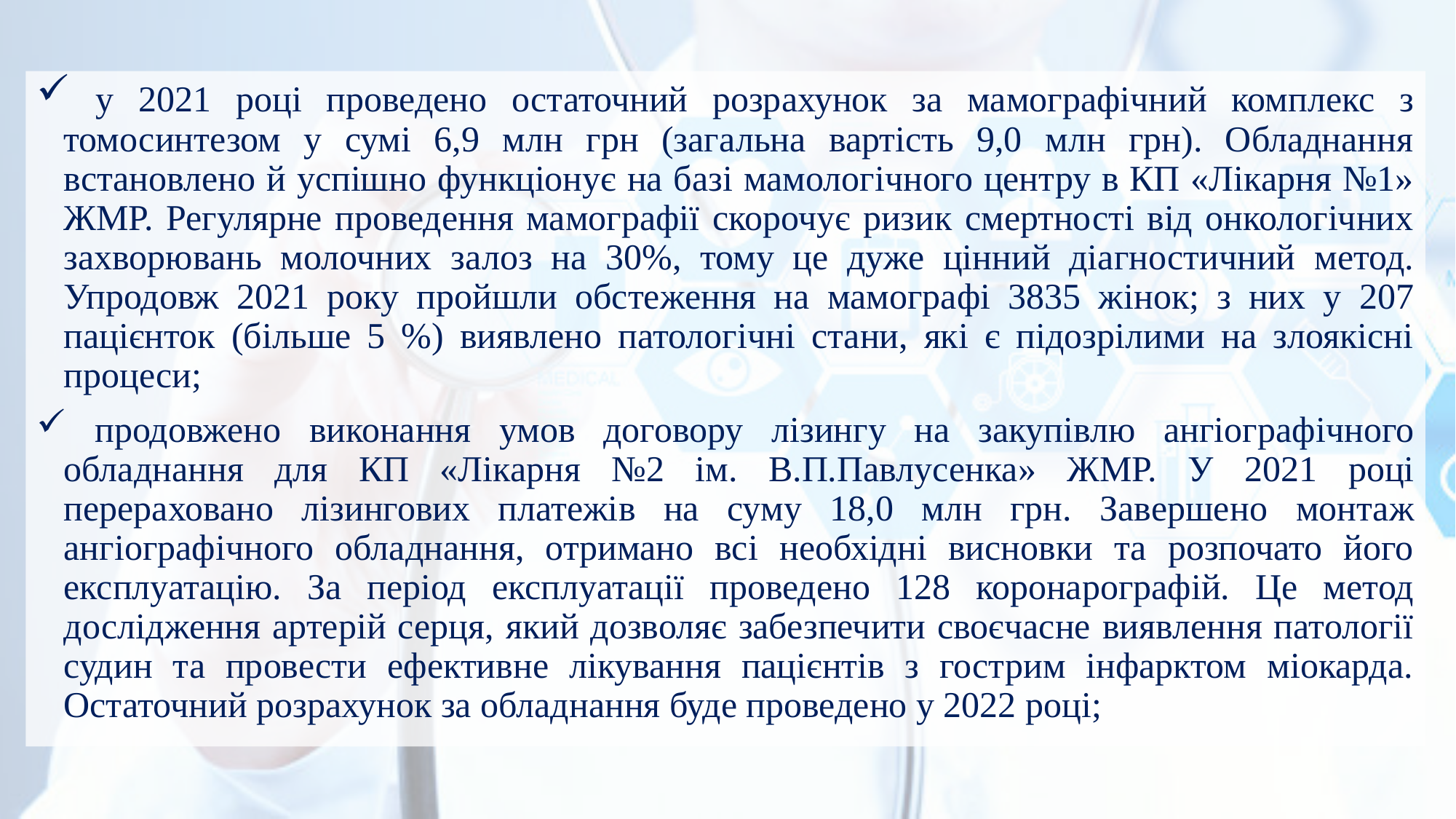

у 2021 році проведено остаточний розрахунок за мамографічний комплекс з томосинтезом у сумі 6,9 млн грн (загальна вартість 9,0 млн грн). Обладнання встановлено й успішно функціонує на базі мамологічного центру в КП «Лікарня №1» ЖМР. Регулярне проведення мамографії скорочує ризик смертності від онкологічних захворювань молочних залоз на 30%, тому це дуже цінний діагностичний метод. Упродовж 2021 року пройшли обстеження на мамографі 3835 жінок; з них у 207 пацієнток (більше 5 %) виявлено патологічні стани, які є підозрілими на злоякісні процеси;
 продовжено виконання умов договору лізингу на закупівлю ангіографічного обладнання для КП «Лікарня №2 ім. В.П.Павлусенка» ЖМР. У 2021 році перераховано лізингових платежів на суму 18,0 млн грн. Завершено монтаж ангіографічного обладнання, отримано всі необхідні висновки та розпочато його експлуатацію. За період експлуатації проведено 128 коронарографій. Це метод дослідження артерій серця, який дозволяє забезпечити своєчасне виявлення патології судин та провести ефективне лікування пацієнтів з гострим інфарктом міокарда. Остаточний розрахунок за обладнання буде проведено у 2022 році;